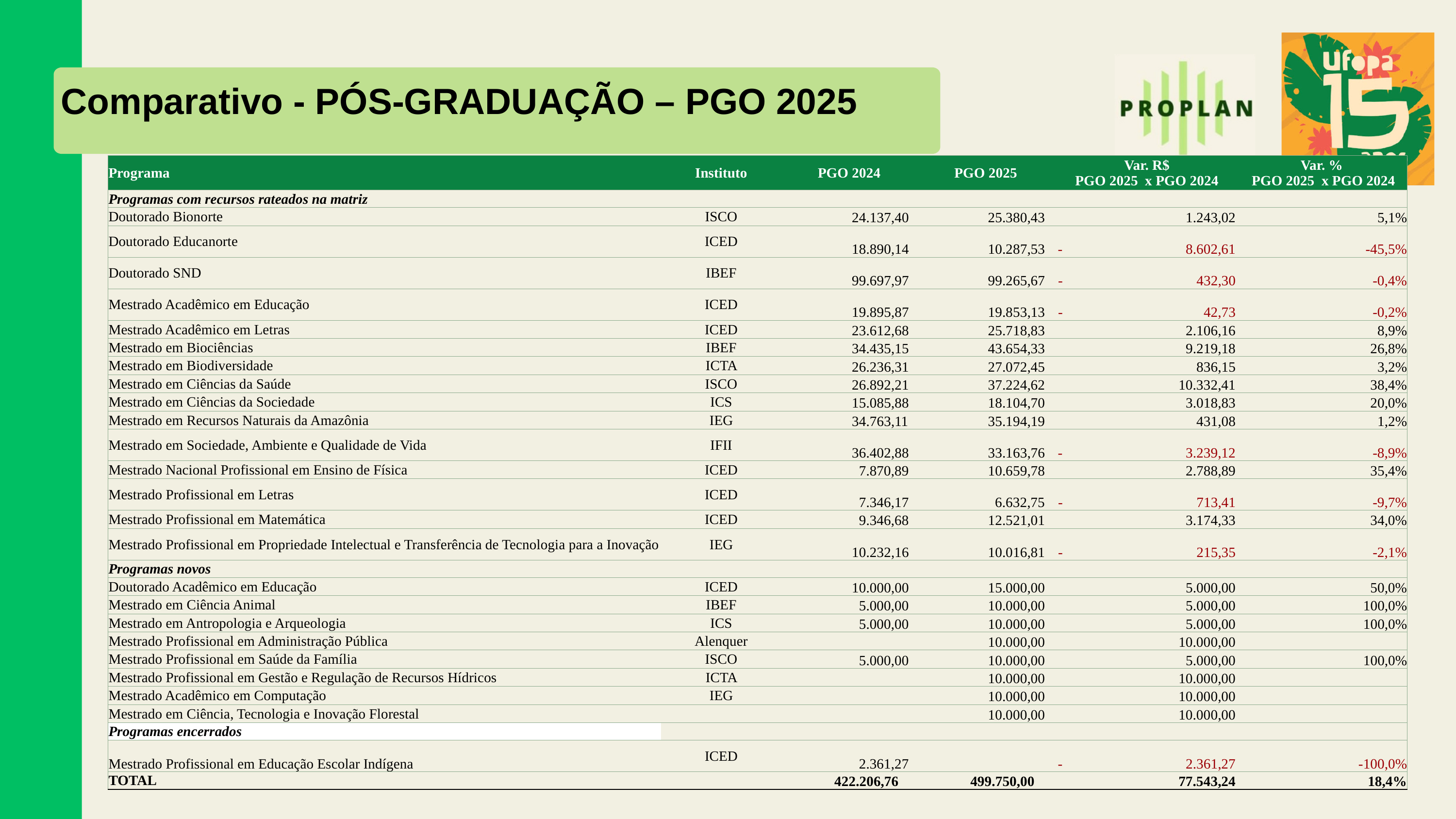

Comparativo - PÓS-GRADUAÇÃO – PGO 2025

| Programa | Instituto | PGO 2024 | PGO 2025 | Var. R$ PGO 2025 x PGO 2024 | Var. % PGO 2025 x PGO 2024 |
| --- | --- | --- | --- | --- | --- |
| Programas com recursos rateados na matriz |  |  |  |  |  |
| Doutorado Bionorte | ISCO | 24.137,40 | 25.380,43 | 1.243,02 | 5,1% |
| Doutorado Educanorte | ICED | 18.890,14 | 10.287,53 | - 8.602,61 | -45,5% |
| Doutorado SND | IBEF | 99.697,97 | 99.265,67 | - 432,30 | -0,4% |
| Mestrado Acadêmico em Educação | ICED | 19.895,87 | 19.853,13 | - 42,73 | -0,2% |
| Mestrado Acadêmico em Letras | ICED | 23.612,68 | 25.718,83 | 2.106,16 | 8,9% |
| Mestrado em Biociências | IBEF | 34.435,15 | 43.654,33 | 9.219,18 | 26,8% |
| Mestrado em Biodiversidade | ICTA | 26.236,31 | 27.072,45 | 836,15 | 3,2% |
| Mestrado em Ciências da Saúde | ISCO | 26.892,21 | 37.224,62 | 10.332,41 | 38,4% |
| Mestrado em Ciências da Sociedade | ICS | 15.085,88 | 18.104,70 | 3.018,83 | 20,0% |
| Mestrado em Recursos Naturais da Amazônia | IEG | 34.763,11 | 35.194,19 | 431,08 | 1,2% |
| Mestrado em Sociedade, Ambiente e Qualidade de Vida | IFII | 36.402,88 | 33.163,76 | - 3.239,12 | -8,9% |
| Mestrado Nacional Profissional em Ensino de Física | ICED | 7.870,89 | 10.659,78 | 2.788,89 | 35,4% |
| Mestrado Profissional em Letras | ICED | 7.346,17 | 6.632,75 | - 713,41 | -9,7% |
| Mestrado Profissional em Matemática | ICED | 9.346,68 | 12.521,01 | 3.174,33 | 34,0% |
| Mestrado Profissional em Propriedade Intelectual e Transferência de Tecnologia para a Inovação | IEG | 10.232,16 | 10.016,81 | - 215,35 | -2,1% |
| Programas novos |  |  |  |  |  |
| Doutorado Acadêmico em Educação | ICED | 10.000,00 | 15.000,00 | 5.000,00 | 50,0% |
| Mestrado em Ciência Animal | IBEF | 5.000,00 | 10.000,00 | 5.000,00 | 100,0% |
| Mestrado em Antropologia e Arqueologia | ICS | 5.000,00 | 10.000,00 | 5.000,00 | 100,0% |
| Mestrado Profissional em Administração Pública | Alenquer |  | 10.000,00 | 10.000,00 |  |
| Mestrado Profissional em Saúde da Família | ISCO | 5.000,00 | 10.000,00 | 5.000,00 | 100,0% |
| Mestrado Profissional em Gestão e Regulação de Recursos Hídricos | ICTA |  | 10.000,00 | 10.000,00 |  |
| Mestrado Acadêmico em Computação | IEG |  | 10.000,00 | 10.000,00 |  |
| Mestrado em Ciência, Tecnologia e Inovação Florestal |  |  | 10.000,00 | 10.000,00 |  |
| Programas encerrados |  |  |  |  |  |
| Mestrado Profissional em Educação Escolar Indígena | ICED | 2.361,27 |  | - 2.361,27 | -100,0% |
| TOTAL |  | 422.206,76 | 499.750,00 | 77.543,24 | 18,4% |